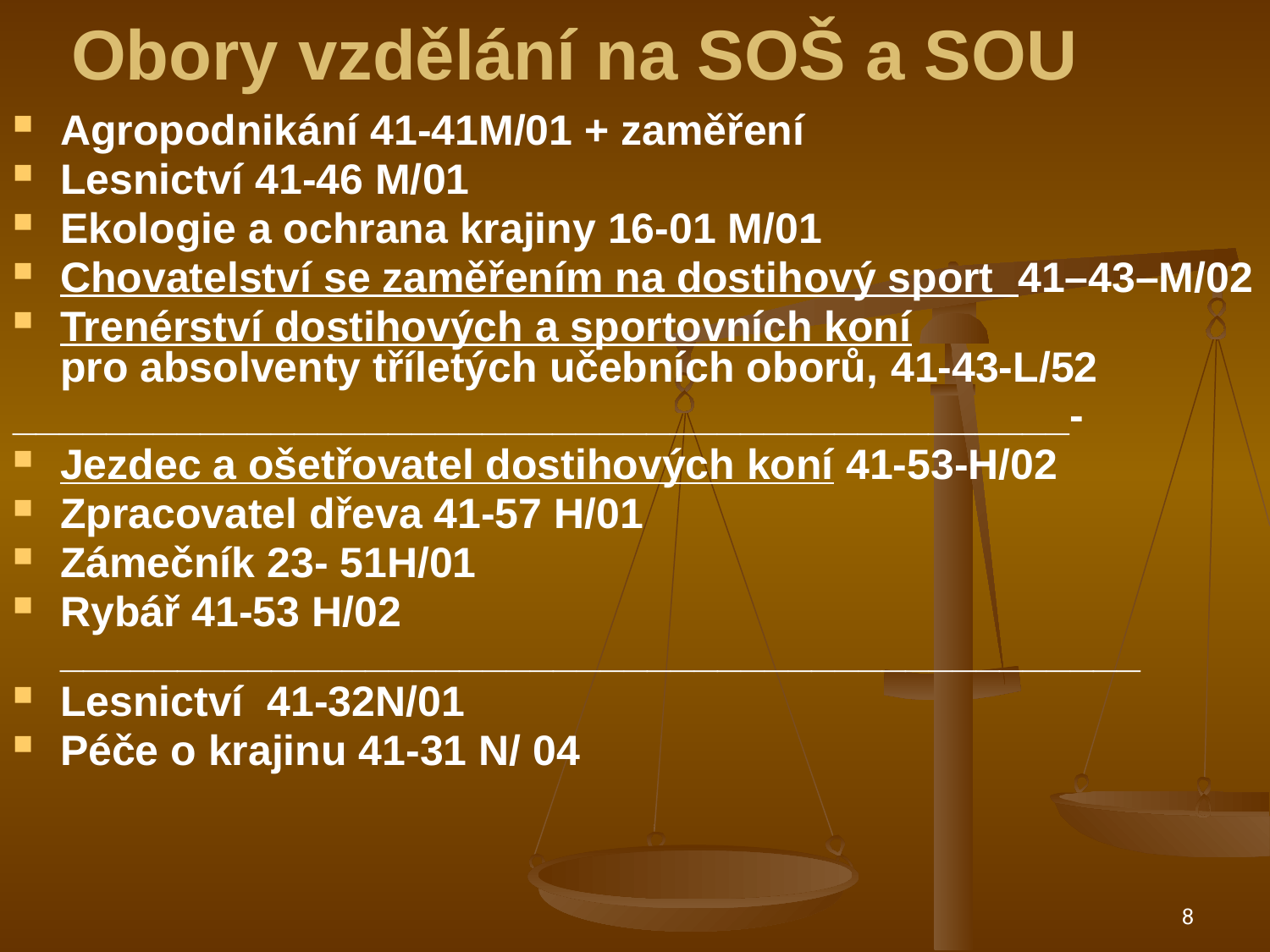

# Obory vzdělání na SOŠ a SOU
Agropodnikání 41-41M/01 + zaměření
Lesnictví 41-46 M/01
Ekologie a ochrana krajiny 16-01 M/01
Chovatelství se zaměřením na dostihový sport  41–43–M/02
Trenérství dostihových a sportovních koní
pro absolventy tříletých učebních oborů, 41-43-L/52
_____________________________________________-
Jezdec a ošetřovatel dostihových koní 41-53-H/02
Zpracovatel dřeva 41-57 H/01
Zámečník 23- 51H/01
Rybář 41-53 H/02 ______________________________________________
Lesnictví  41-32N/01
Péče o krajinu 41-31 N/ 04

8